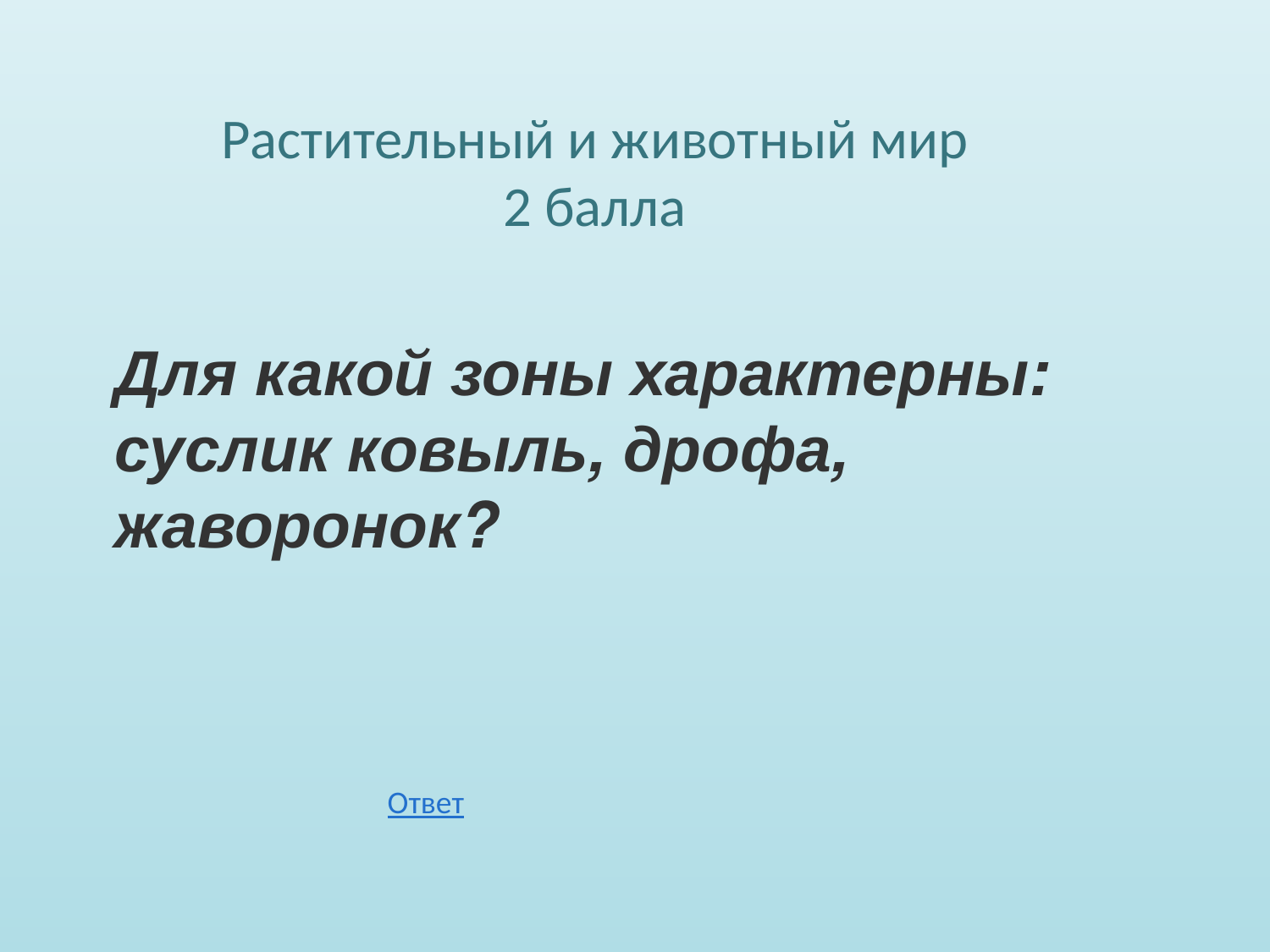

Растительный и животный мир
2 балла
Для какой зоны характерны: суслик ковыль, дрофа, жаворонок?
Ответ